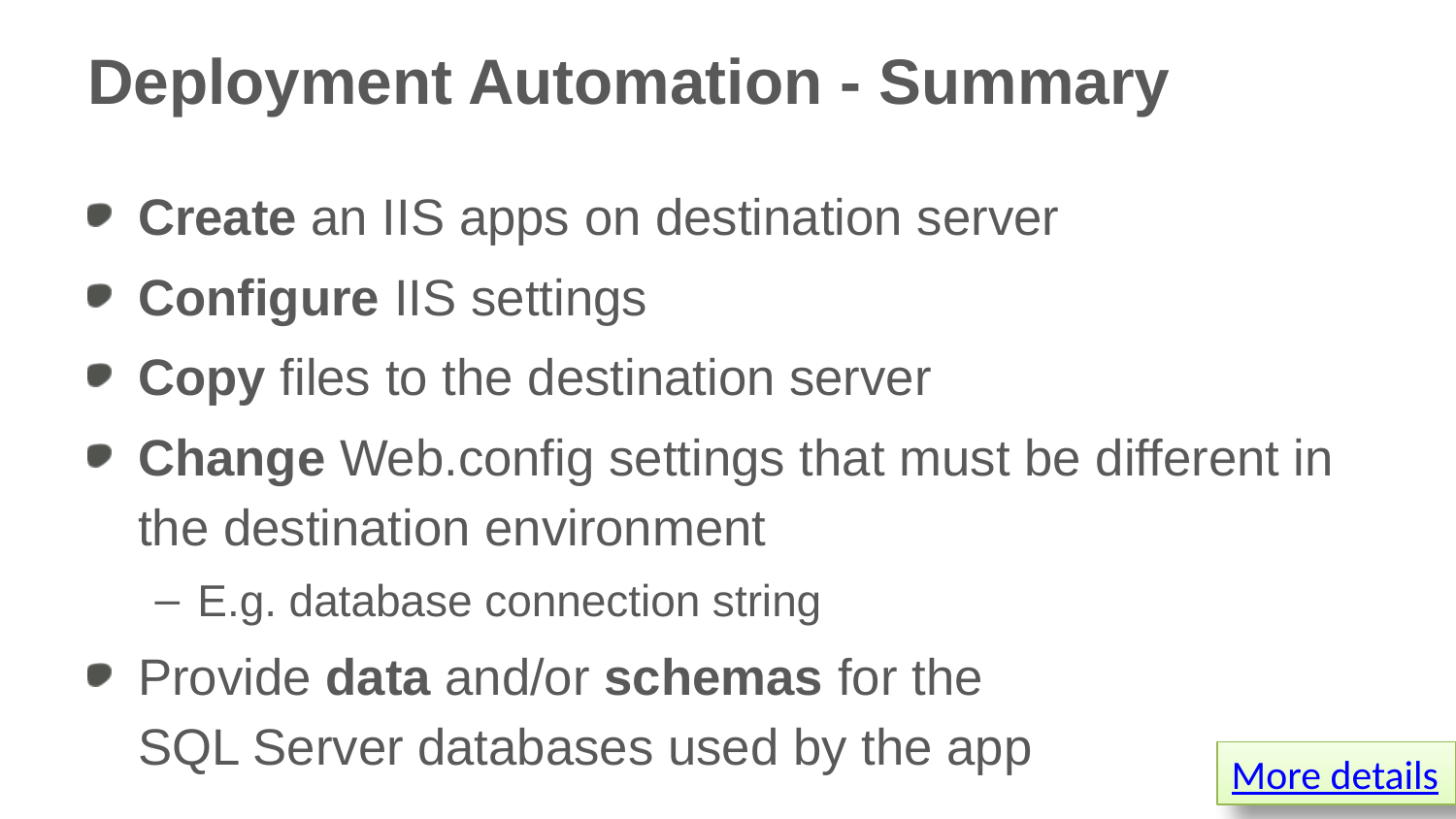

# Deployment Automation - Summary
Create an IIS apps on destination server
Configure IIS settings
Copy files to the destination server
Change Web.config settings that must be different in the destination environment
E.g. database connection string
Provide data and/or schemas for the
SQL Server databases used by the app
More details